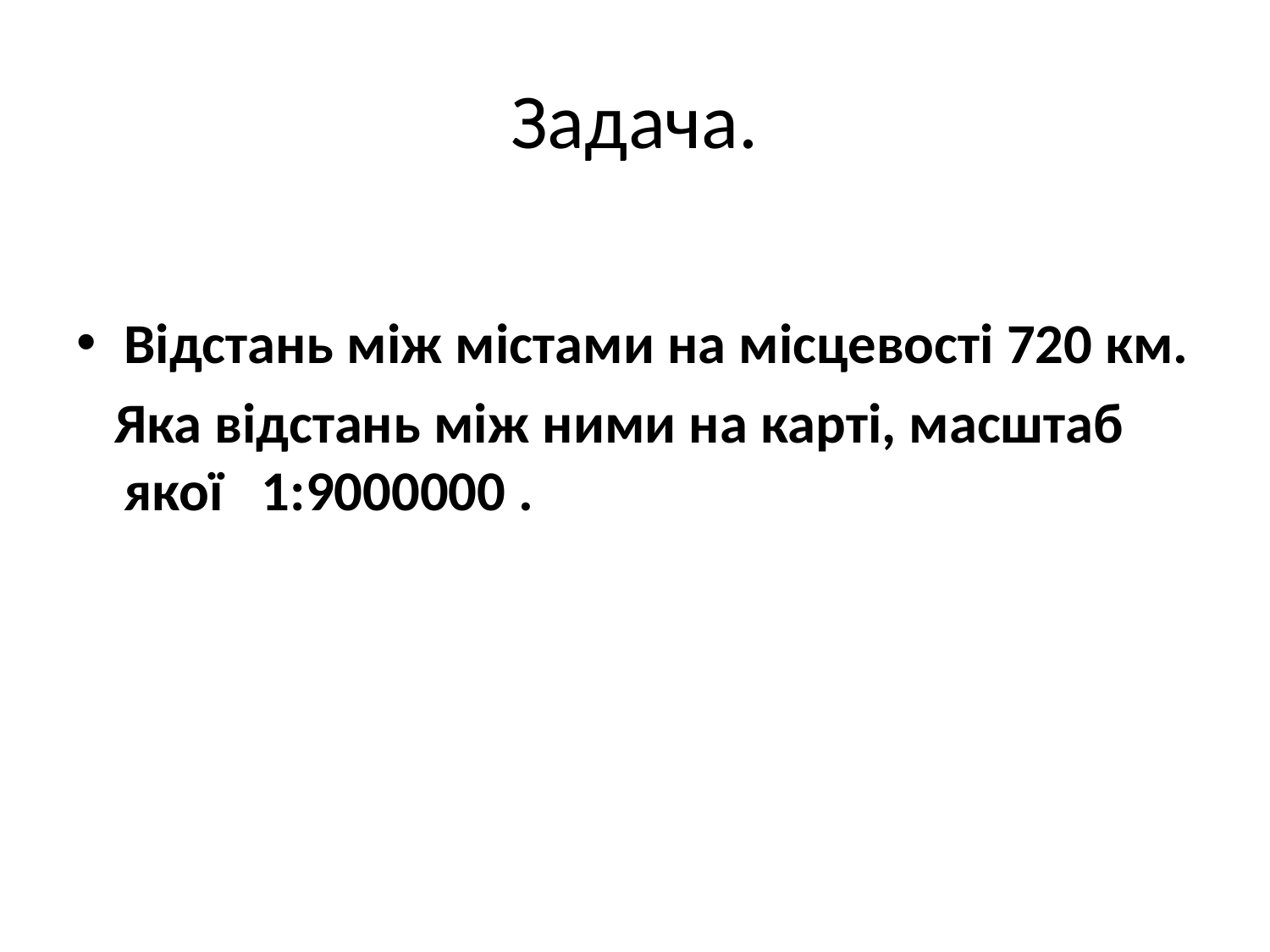

# Задача.

Відстань між містами на місцевості 720 км.
   Яка відстань між ними на карті, масштаб якої   1:9000000 .